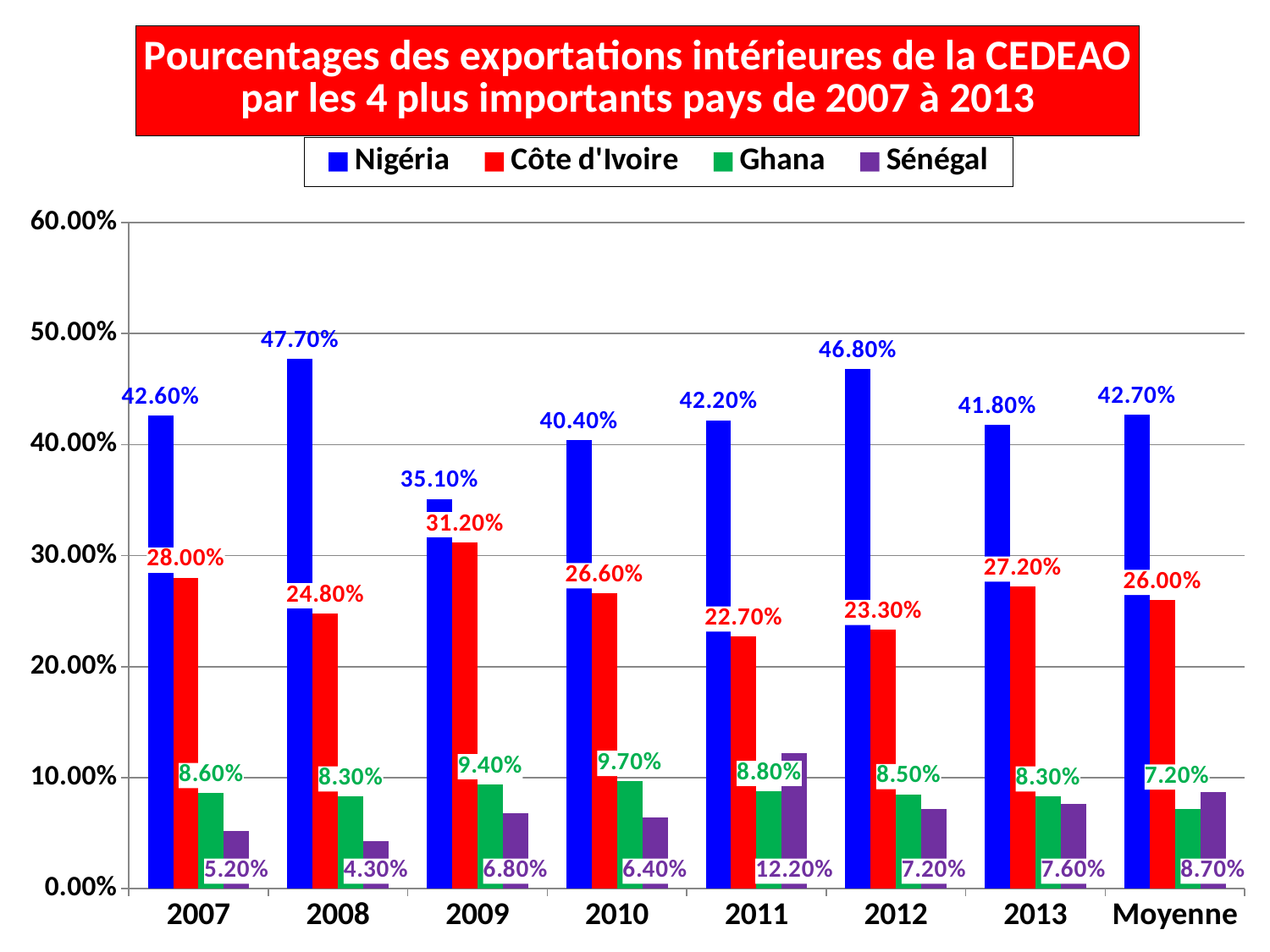

### Chart: Pourcentages des exportations intérieures de la CEDEAO
par les 4 plus importants pays de 2007 à 2013

| Category | Nigéria | Côte d'Ivoire | Ghana | Sénégal |
|---|---|---|---|---|
| 2007 | 0.426 | 0.28 | 0.086 | 0.052 |
| 2008 | 0.477 | 0.248 | 0.083 | 0.043 |
| 2009 | 0.351 | 0.312 | 0.094 | 0.068 |
| 2010 | 0.404 | 0.266 | 0.097 | 0.064 |
| 2011 | 0.422 | 0.227 | 0.088 | 0.122 |
| 2012 | 0.468 | 0.233 | 0.085 | 0.072 |
| 2013 | 0.418 | 0.272 | 0.083 | 0.076 |
| Moyenne | 0.427 | 0.26 | 0.072 | 0.087 |